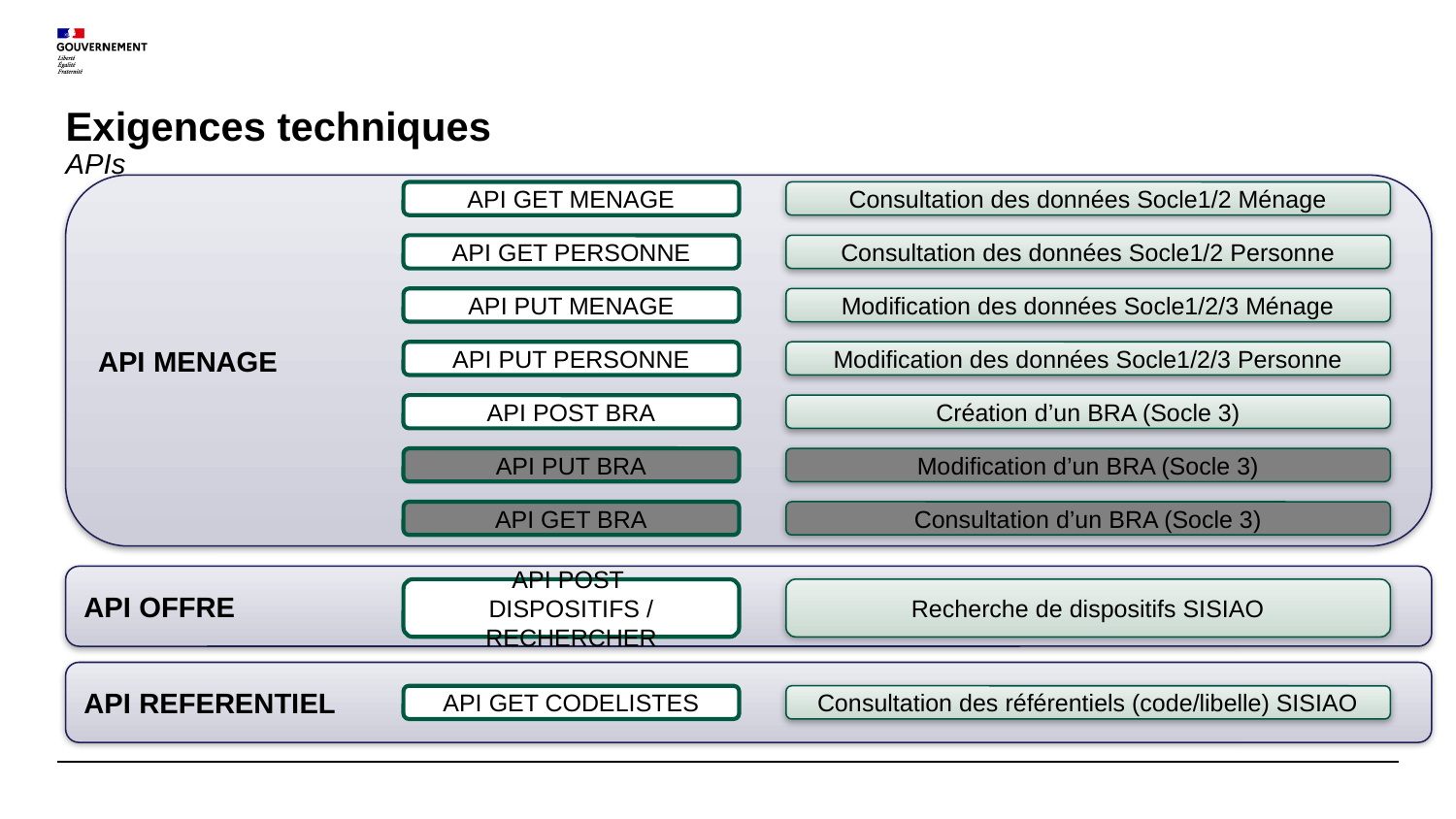

# Exigences techniques APIs
API MENAGE
API GET MENAGE
Consultation des données Socle1/2 Ménage
API GET PERSONNE
Consultation des données Socle1/2 Personne
API PUT MENAGE
Modification des données Socle1/2/3 Ménage
API PUT PERSONNE
Modification des données Socle1/2/3 Personne
API POST BRA
Création d’un BRA (Socle 3)
API PUT BRA
Modification d’un BRA (Socle 3)
API GET BRA
Consultation d’un BRA (Socle 3)
API OFFRE
Recherche de dispositifs SISIAO
API POST
DISPOSITIFS / RECHERCHER
API REFERENTIEL
Consultation des référentiels (code/libelle) SISIAO
API GET CODELISTES